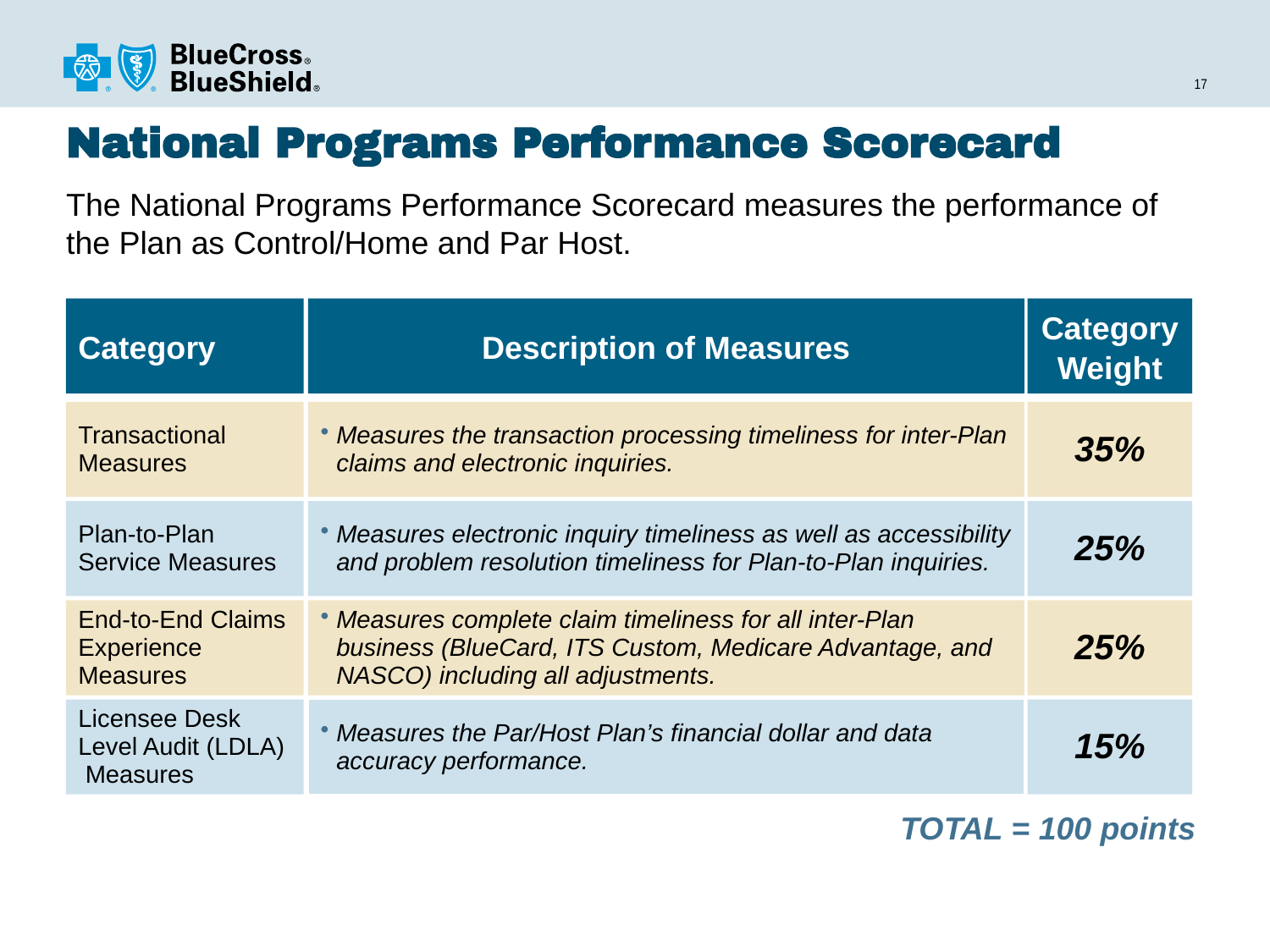

# National Programs Performance Scorecard
The National Programs Performance Scorecard measures the performance of the Plan as Control/Home and Par Host.

Category
Description of Measures
Category Weight
Transactional Measures
Measures the transaction processing timeliness for inter-Plan claims and electronic inquiries.
35%
Plan-to-Plan Service Measures
Measures electronic inquiry timeliness as well as accessibility and problem resolution timeliness for Plan-to-Plan inquiries.
25%
End-to-End Claims Experience Measures
Measures complete claim timeliness for all inter-Plan business (BlueCard, ITS Custom, Medicare Advantage, and NASCO) including all adjustments.
25%
Licensee Desk Level Audit (LDLA)  Measures
Measures the Par/Host Plan’s financial dollar and data accuracy performance.
15%
TOTAL = 100 points